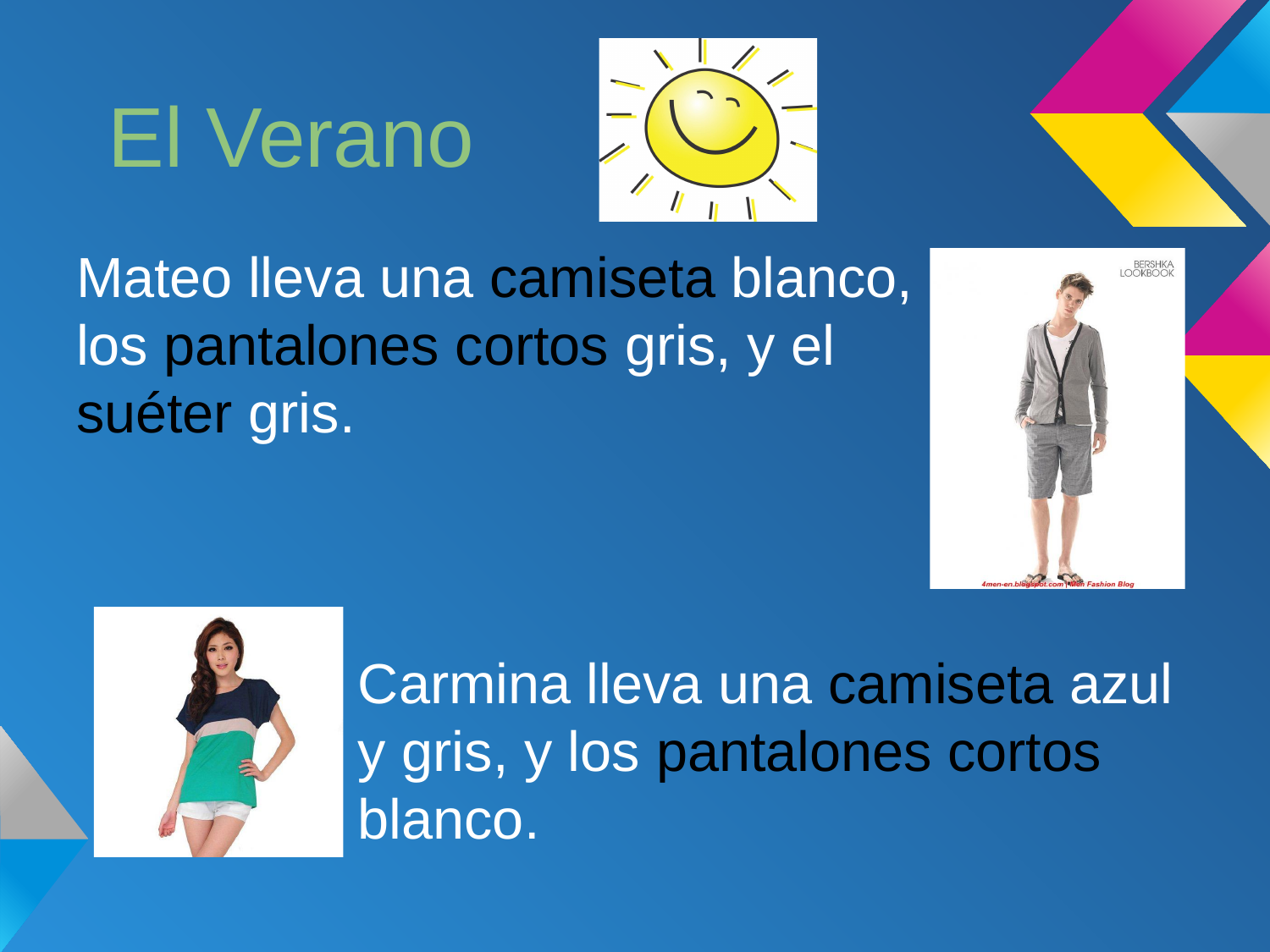

# El Verano

Mateo lleva una camiseta blanco,
los pantalones cortos gris, y el
suéter gris.

                  Carmina lleva una camiseta azul
                  y gris, y los pantalones cortos
                  blanco.